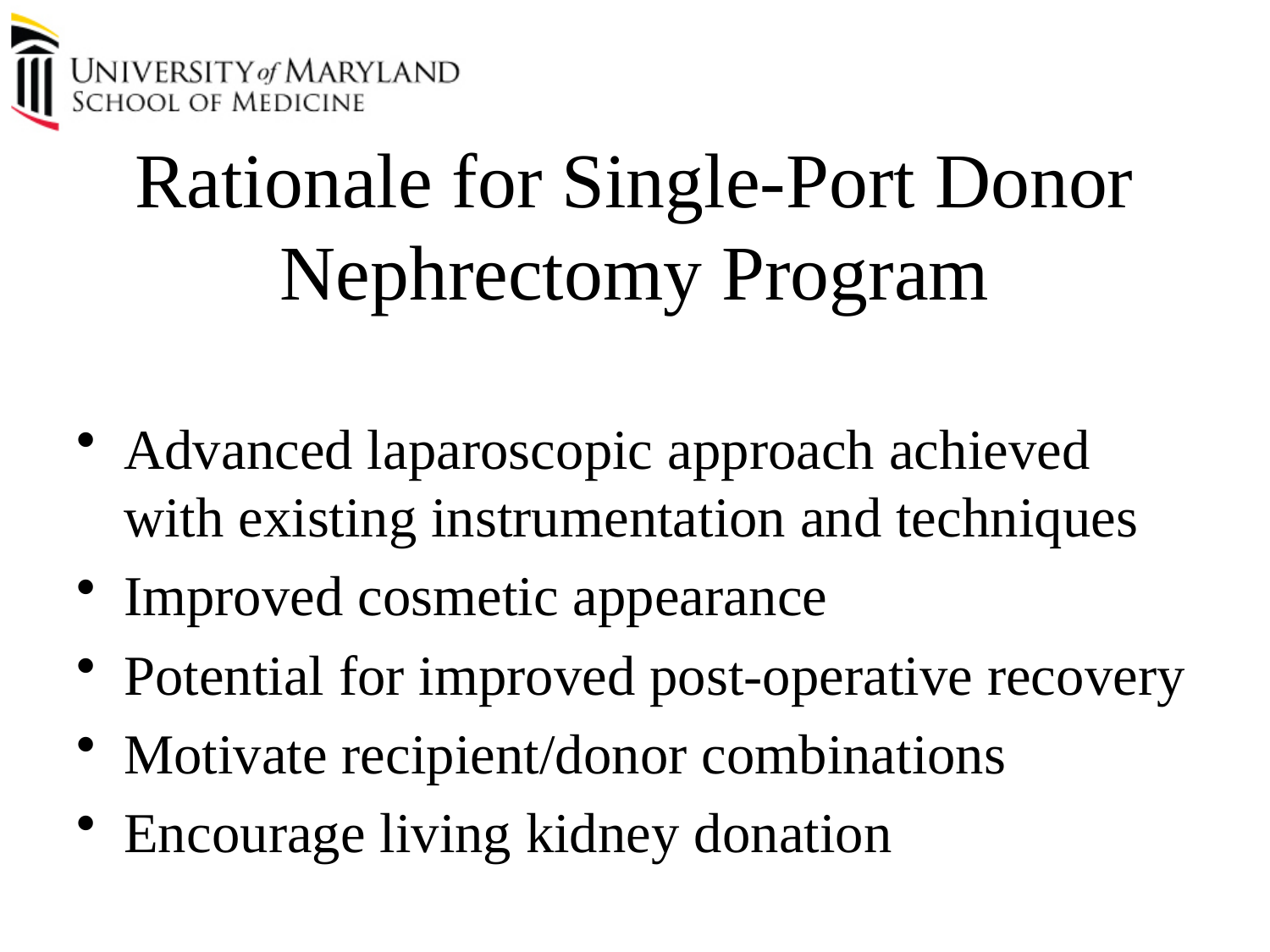

Rationale for Single-Port Donor Nephrectomy Program

Advanced laparoscopic approach achieved with existing instrumentation and techniques
Improved cosmetic appearance
Potential for improved post-operative recovery
Motivate recipient/donor combinations
Encourage living kidney donation